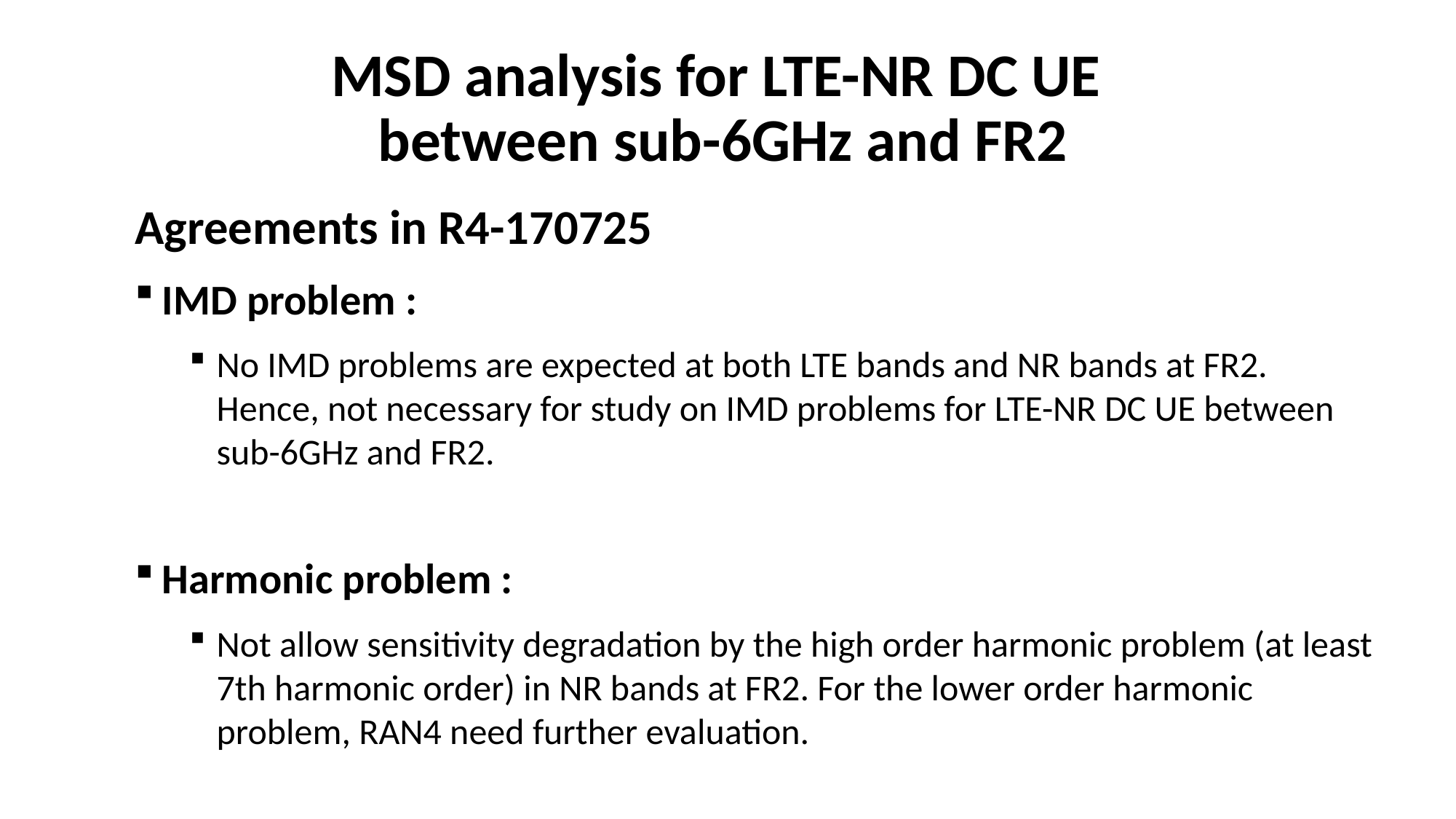

# MSD analysis for LTE-NR DC UE between sub-6GHz and FR2
Agreements in R4-170725
IMD problem :
No IMD problems are expected at both LTE bands and NR bands at FR2. Hence, not necessary for study on IMD problems for LTE-NR DC UE between sub-6GHz and FR2.

Harmonic problem :
Not allow sensitivity degradation by the high order harmonic problem (at least 7th harmonic order) in NR bands at FR2. For the lower order harmonic problem, RAN4 need further evaluation.